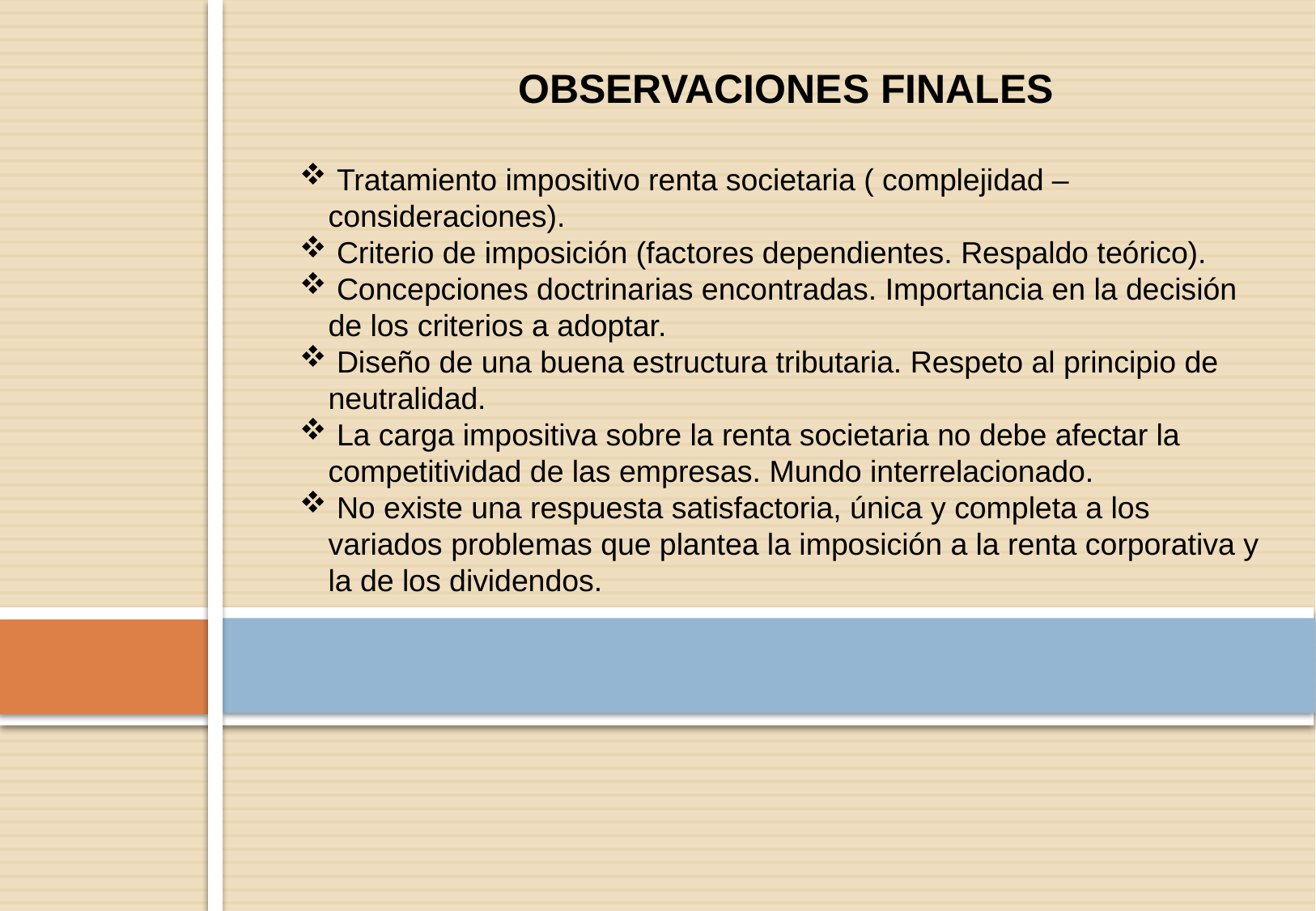

OBSERVACIONES FINALES

 Tratamiento impositivo renta societaria ( complejidad – consideraciones).
 Criterio de imposición (factores dependientes. Respaldo teórico).
 Concepciones doctrinarias encontradas. Importancia en la decisión de los criterios a adoptar.
 Diseño de una buena estructura tributaria. Respeto al principio de neutralidad.
 La carga impositiva sobre la renta societaria no debe afectar la competitividad de las empresas. Mundo interrelacionado.
 No existe una respuesta satisfactoria, única y completa a los variados problemas que plantea la imposición a la renta corporativa y la de los dividendos.
#